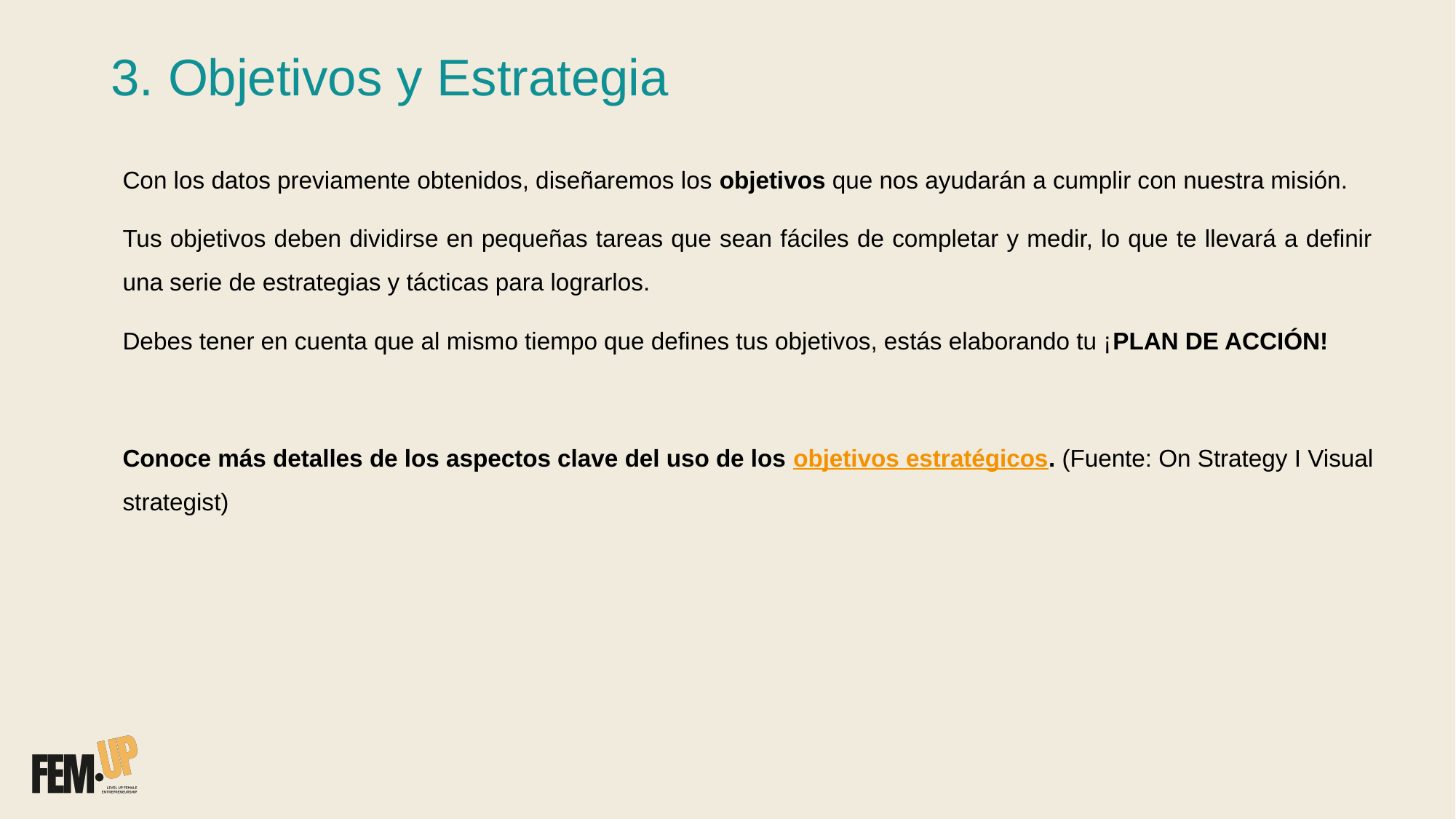

3. Objetivos y Estrategia
Con los datos previamente obtenidos, diseñaremos los objetivos que nos ayudarán a cumplir con nuestra misión.
Tus objetivos deben dividirse en pequeñas tareas que sean fáciles de completar y medir, lo que te llevará a definir una serie de estrategias y tácticas para lograrlos.
Debes tener en cuenta que al mismo tiempo que defines tus objetivos, estás elaborando tu ¡PLAN DE ACCIÓN!

Conoce más detalles de los aspectos clave del uso de los objetivos estratégicos. (Fuente: On Strategy I Visual strategist)